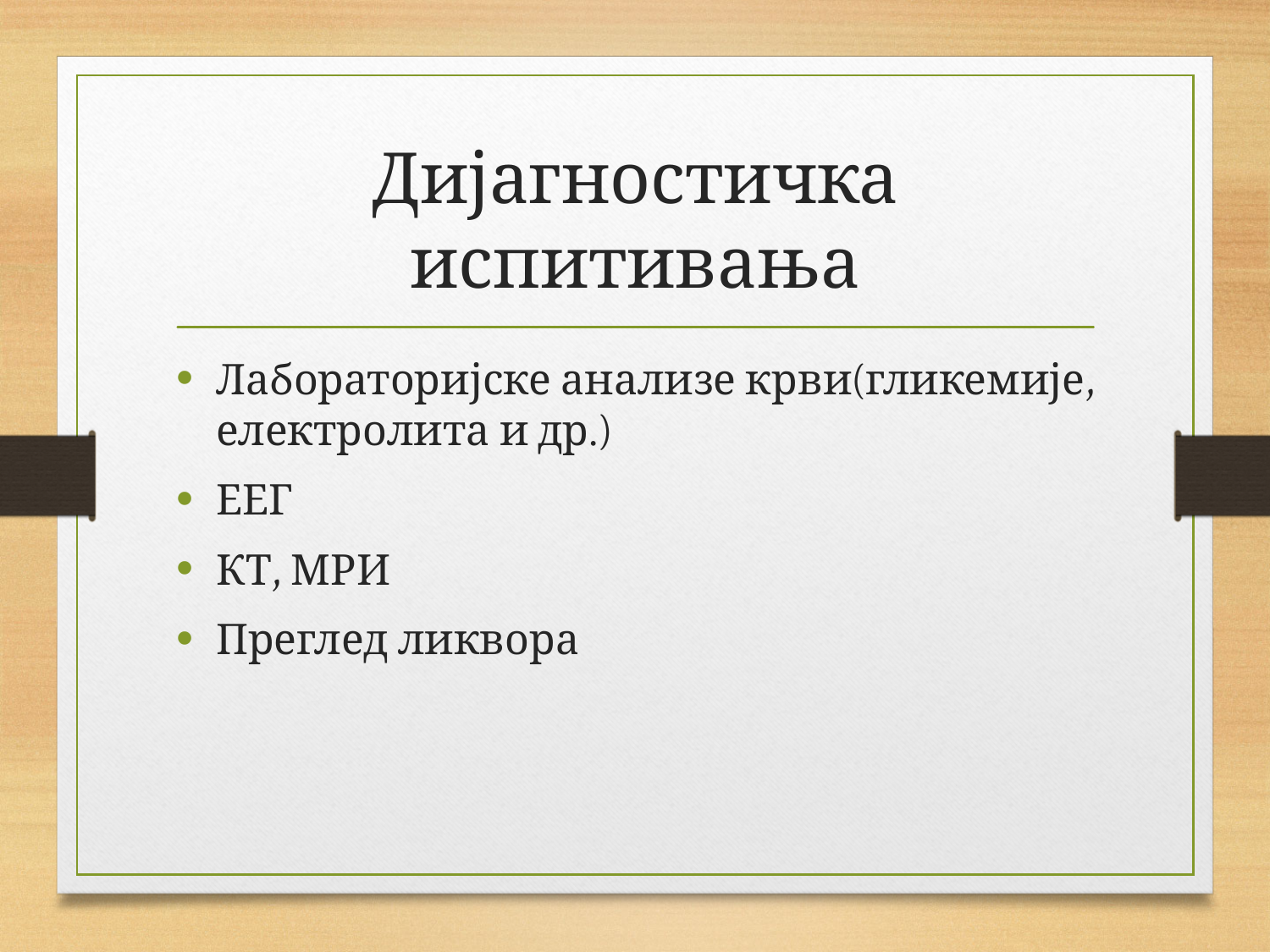

# Дијагностичка испитивања
Лабораторијске анализе крви(гликемије, електролита и др.)
ЕЕГ
КТ, МРИ
Преглед ликвора